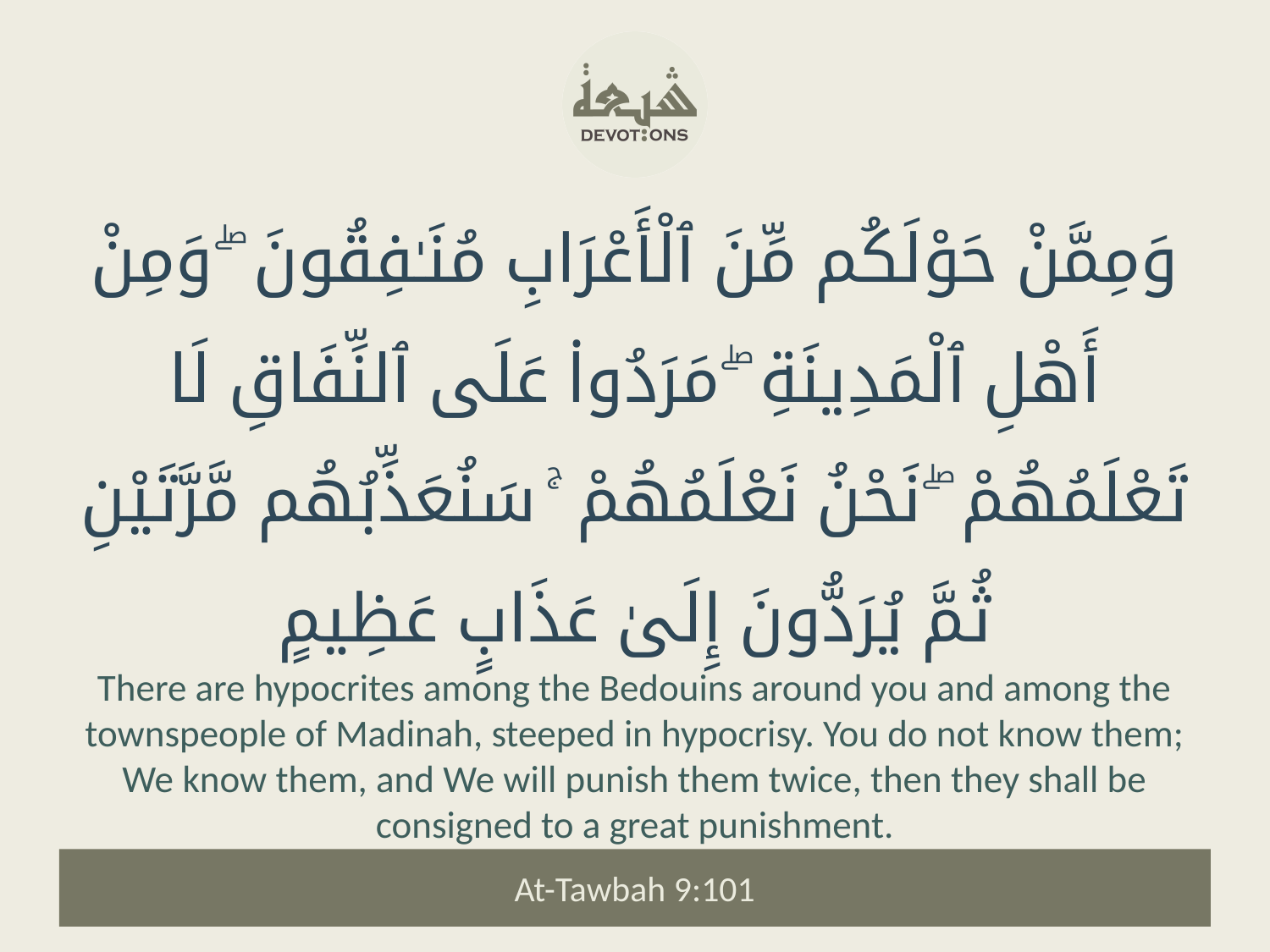

وَمِمَّنْ حَوْلَكُم مِّنَ ٱلْأَعْرَابِ مُنَـٰفِقُونَ ۖ وَمِنْ أَهْلِ ٱلْمَدِينَةِ ۖ مَرَدُوا۟ عَلَى ٱلنِّفَاقِ لَا تَعْلَمُهُمْ ۖ نَحْنُ نَعْلَمُهُمْ ۚ سَنُعَذِّبُهُم مَّرَّتَيْنِ ثُمَّ يُرَدُّونَ إِلَىٰ عَذَابٍ عَظِيمٍ
There are hypocrites among the Bedouins around you and among the townspeople of Madinah, steeped in hypocrisy. You do not know them; We know them, and We will punish them twice, then they shall be consigned to a great punishment.
At-Tawbah 9:101